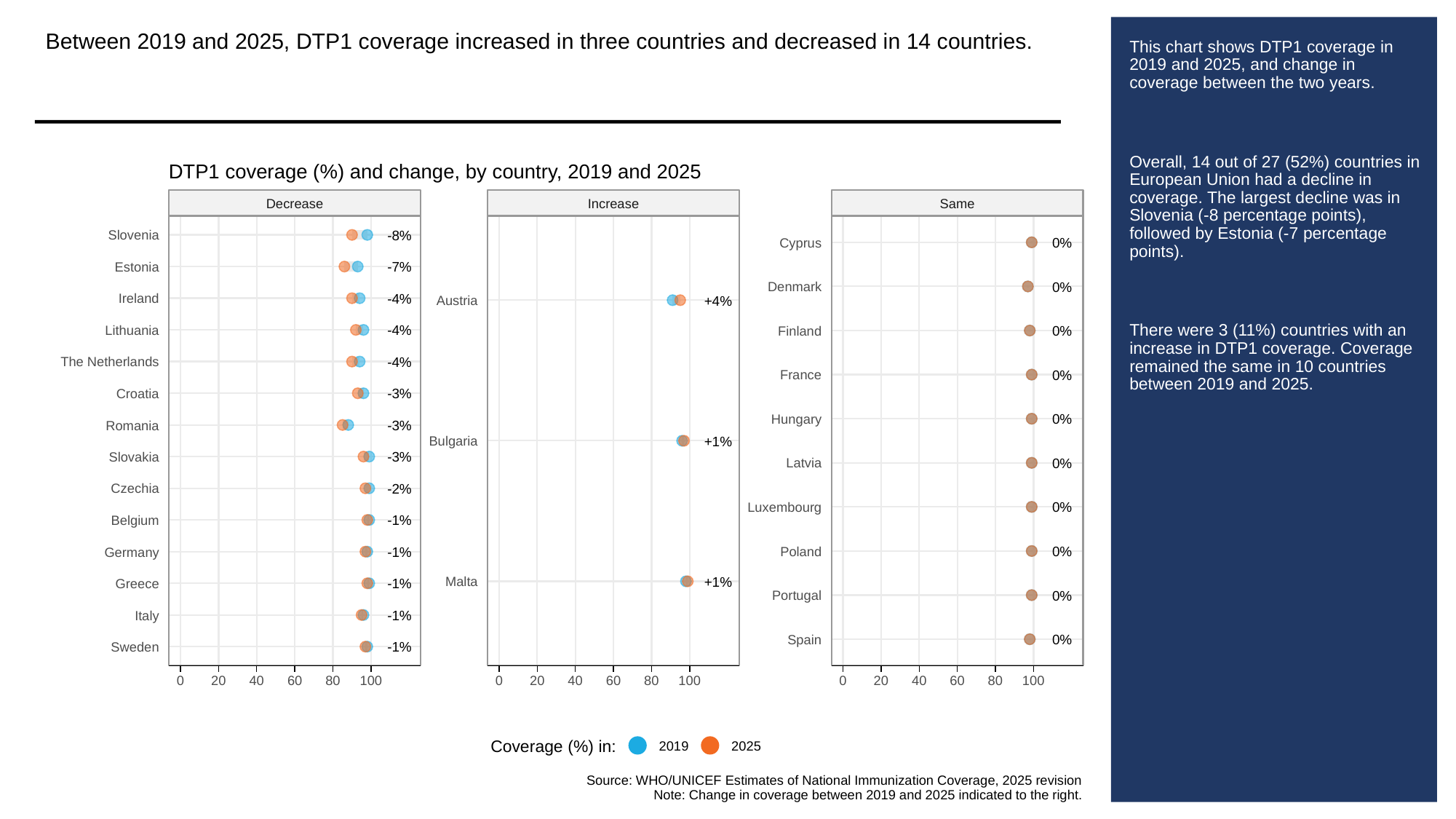

Between 2019 and 2025, DTP1 coverage increased in three countries and decreased in 14 countries.
# This chart shows DTP1 coverage in 2019 and 2025, and change in coverage between the two years.

Overall, 14 out of 27 (52%) countries in European Union had a decline in coverage. The largest decline was in Slovenia (-8 percentage points), followed by Estonia (-7 percentage points).

There were 3 (11%) countries with an increase in DTP1 coverage. Coverage remained the same in 10 countries between 2019 and 2025.

DTP1 coverage (%) and change, by country, 2019 and 2025

Decrease
Increase
Same

-8%
Slovenia

0%
Cyprus

-7%
Estonia

0%
Denmark

-4%
Ireland

+4%
Austria

-4%
Lithuania

0%
Finland

-4%
The Netherlands

0%
France

-3%
Croatia

0%
Hungary

-3%
Romania

+1%
Bulgaria

-3%
Slovakia

0%
Latvia

-2%
Czechia

0%
Luxembourg

-1%
Belgium

0%
Poland

-1%
Germany

+1%
Malta

-1%
Greece

0%
Portugal

-1%
Italy

0%
Spain

-1%
Sweden

0
20
40
60
80
100
0
20
40
60
80
100
0
20
40
60
80
100

Coverage (%) in:
2019
2025
Source: WHO/UNICEF Estimates of National Immunization Coverage, 2025 revision
Note: Change in coverage between 2019 and 2025 indicated to the right.